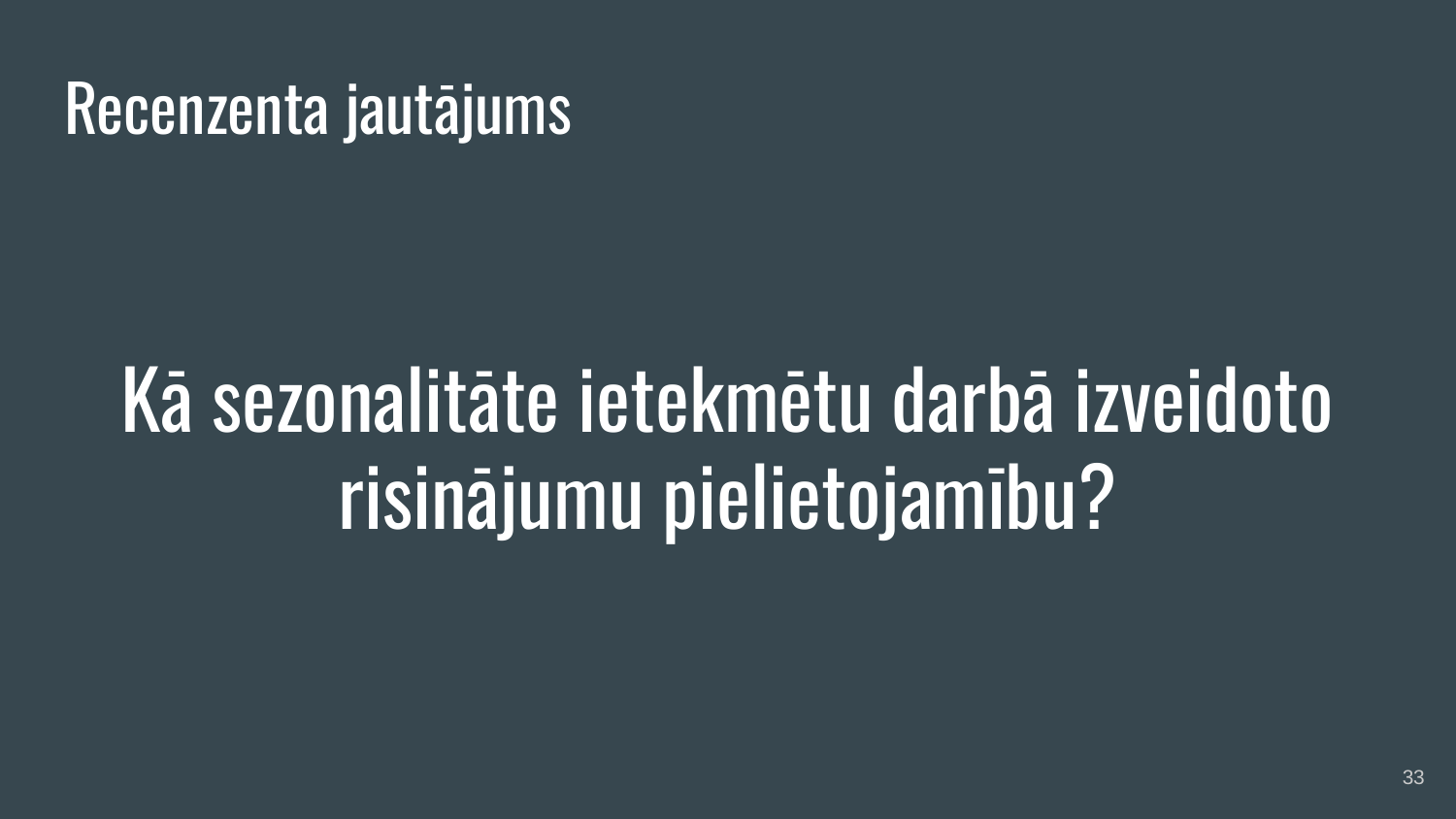

Recenzenta jautājums
# Kā sezonalitāte ietekmētu darbā izveidoto risinājumu pielietojamību?
33